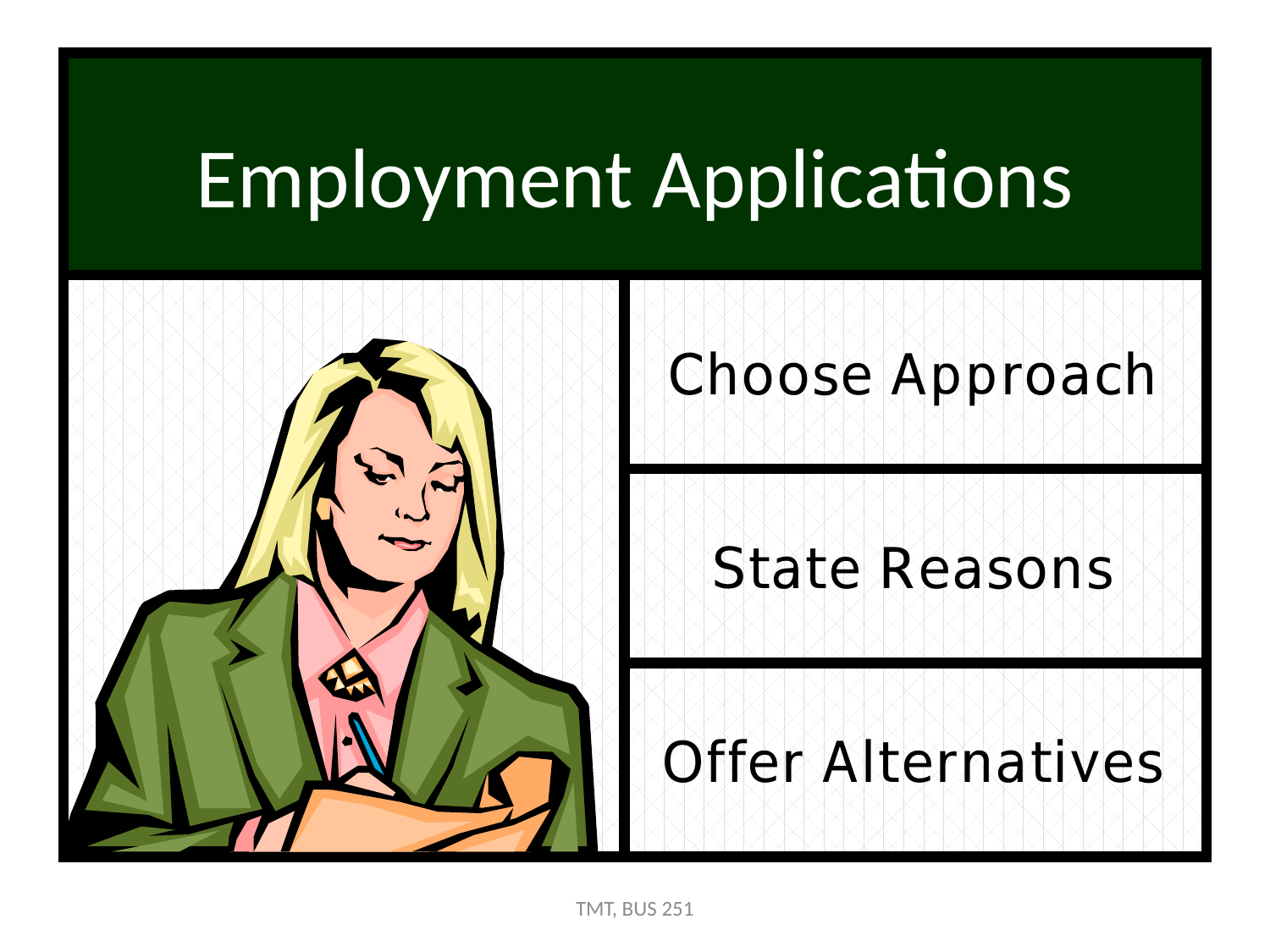

# Employment Applications

Choose Approach
State Reasons
Offer Alternatives

TMT, BUS 251